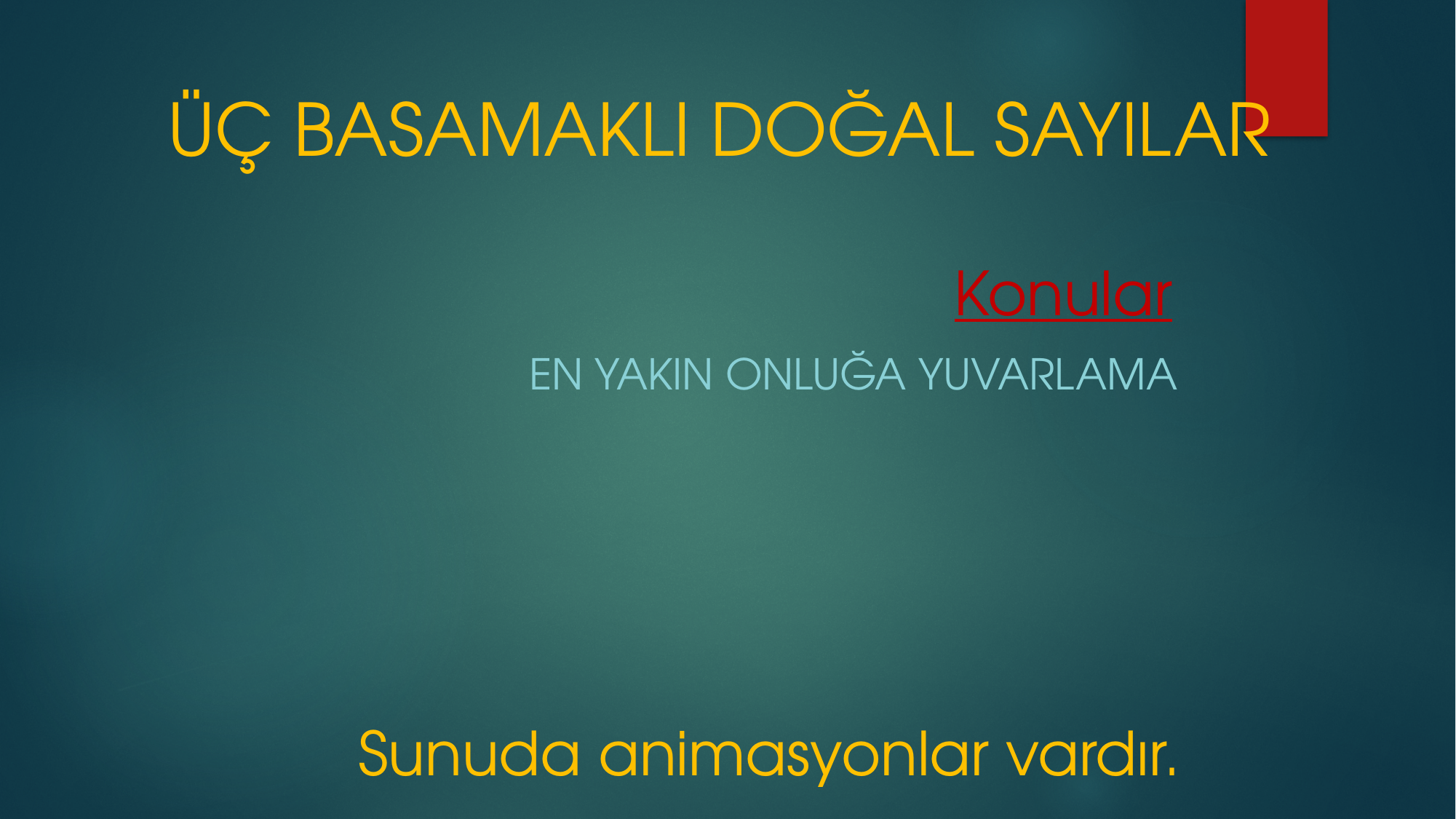

# ÜÇ BASAMAKLI DOĞAL SAYILAR
Konular
En yakın onluğa yuvarlama
Sunuda animasyonlar vardır.